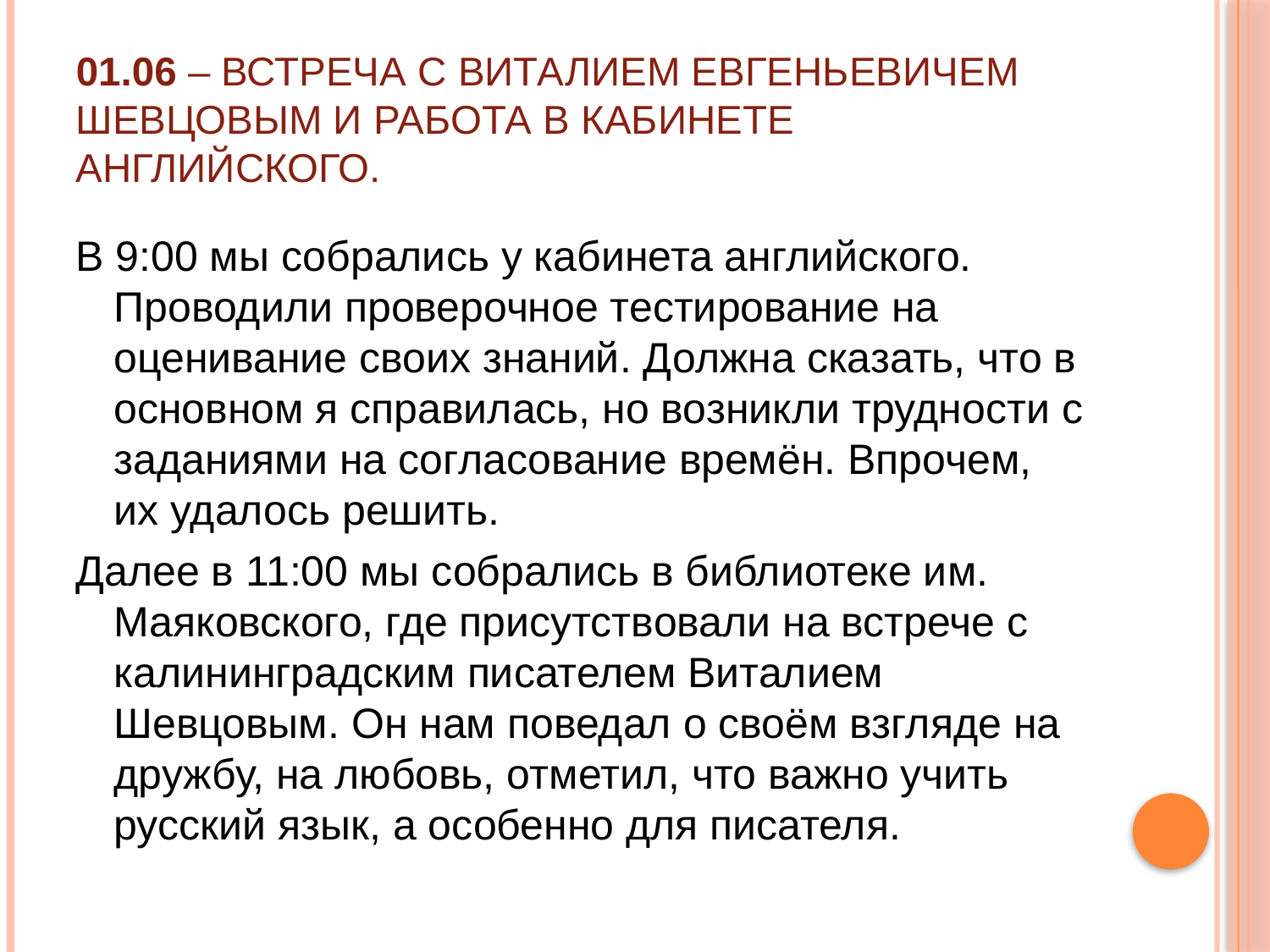

# 01.06 – встреча с Виталием Евгеньевичем Шевцовым и работа в кабинете английского.
В 9:00 мы собрались у кабинета английского. Проводили проверочное тестирование на оценивание своих знаний. Должна сказать, что в основном я справилась, но возникли трудности с заданиями на согласование времён. Впрочем, их удалось решить.
Далее в 11:00 мы собрались в библиотеке им. Маяковского, где присутствовали на встрече с калининградским писателем Виталием Шевцовым. Он нам поведал о своём взгляде на дружбу, на любовь, отметил, что важно учить русский язык, а особенно для писателя.